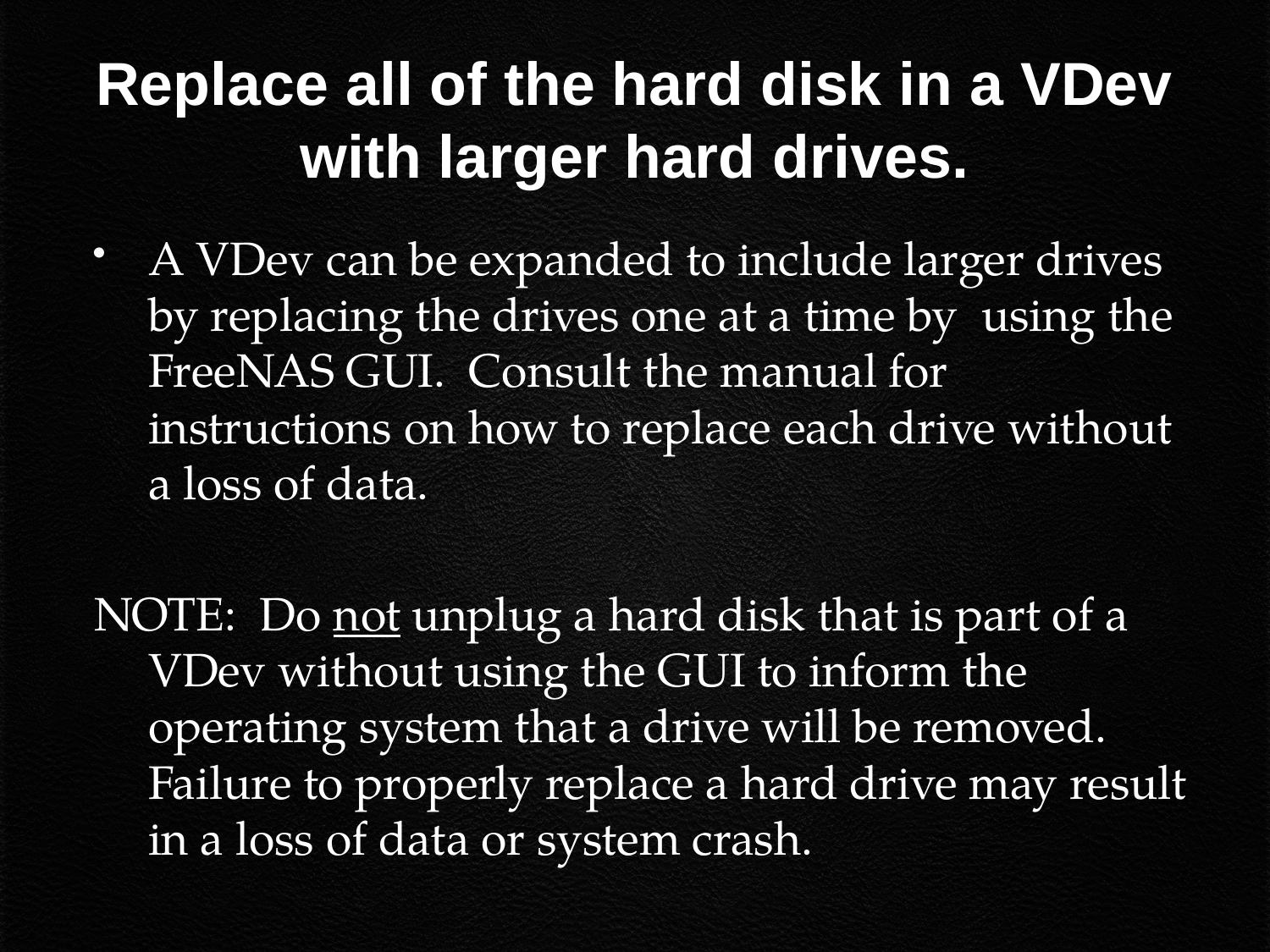

# Replace all of the hard disk in a VDev with larger hard drives.
A VDev can be expanded to include larger drives by replacing the drives one at a time by  using the FreeNAS GUI.  Consult the manual for instructions on how to replace each drive without a loss of data.

NOTE:  Do not unplug a hard disk that is part of a VDev without using the GUI to inform the operating system that a drive will be removed.  Failure to properly replace a hard drive may result in a loss of data or system crash.